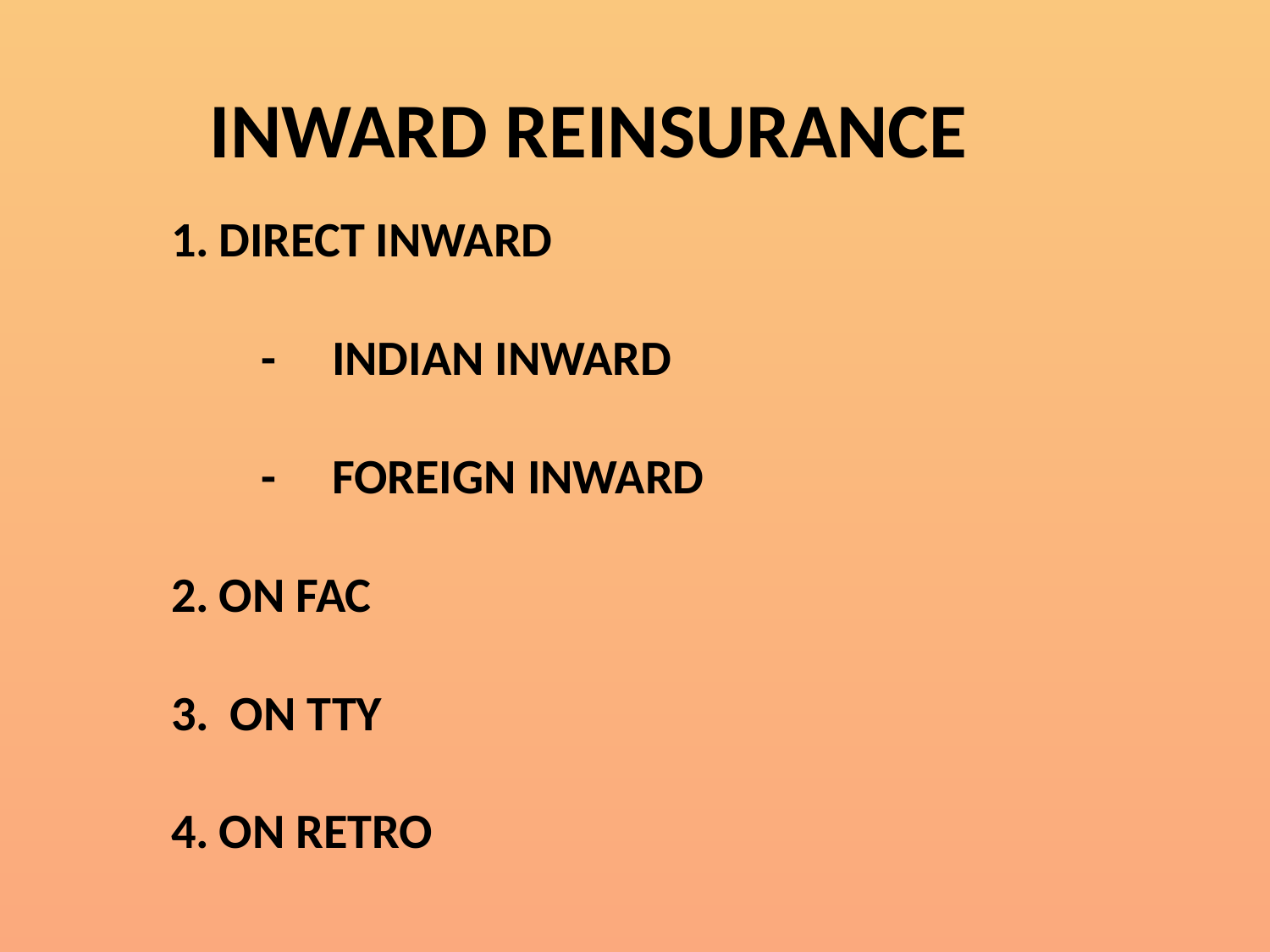

INWARD REINSURANCE
DIRECT INWARD

        -     INDIAN INWARD

        -     FOREIGN INWARD

ON FAC

 ON TTY

ON RETRO